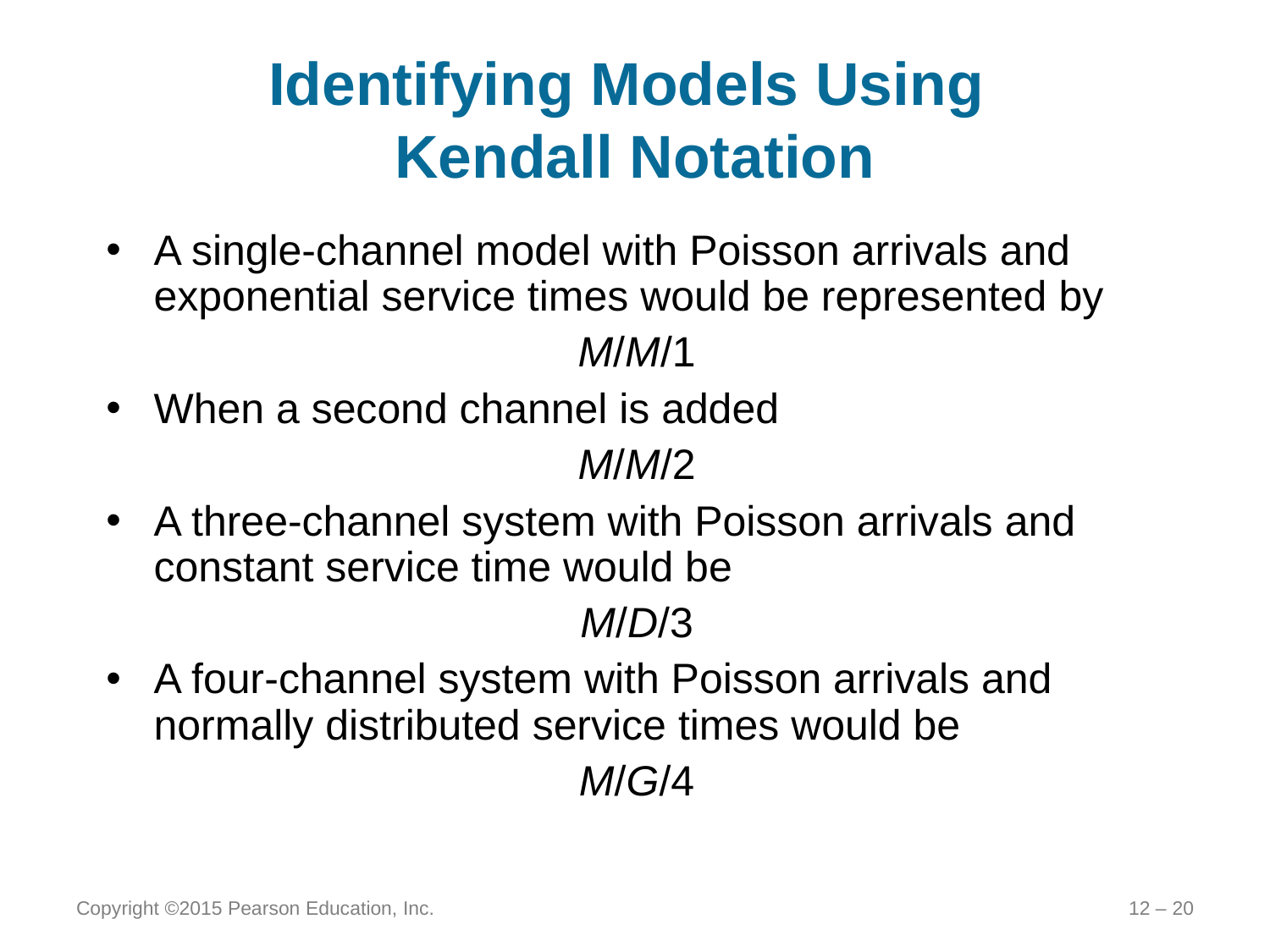

# Identifying Models Using Kendall Notation
A single-channel model with Poisson arrivals and exponential service times would be represented by
M/M/1
When a second channel is added
M/M/2
A three-channel system with Poisson arrivals and constant service time would be
M/D/3
A four-channel system with Poisson arrivals and normally distributed service times would be
M/G/4
Copyright ©2015 Pearson Education, Inc.
12 – 20